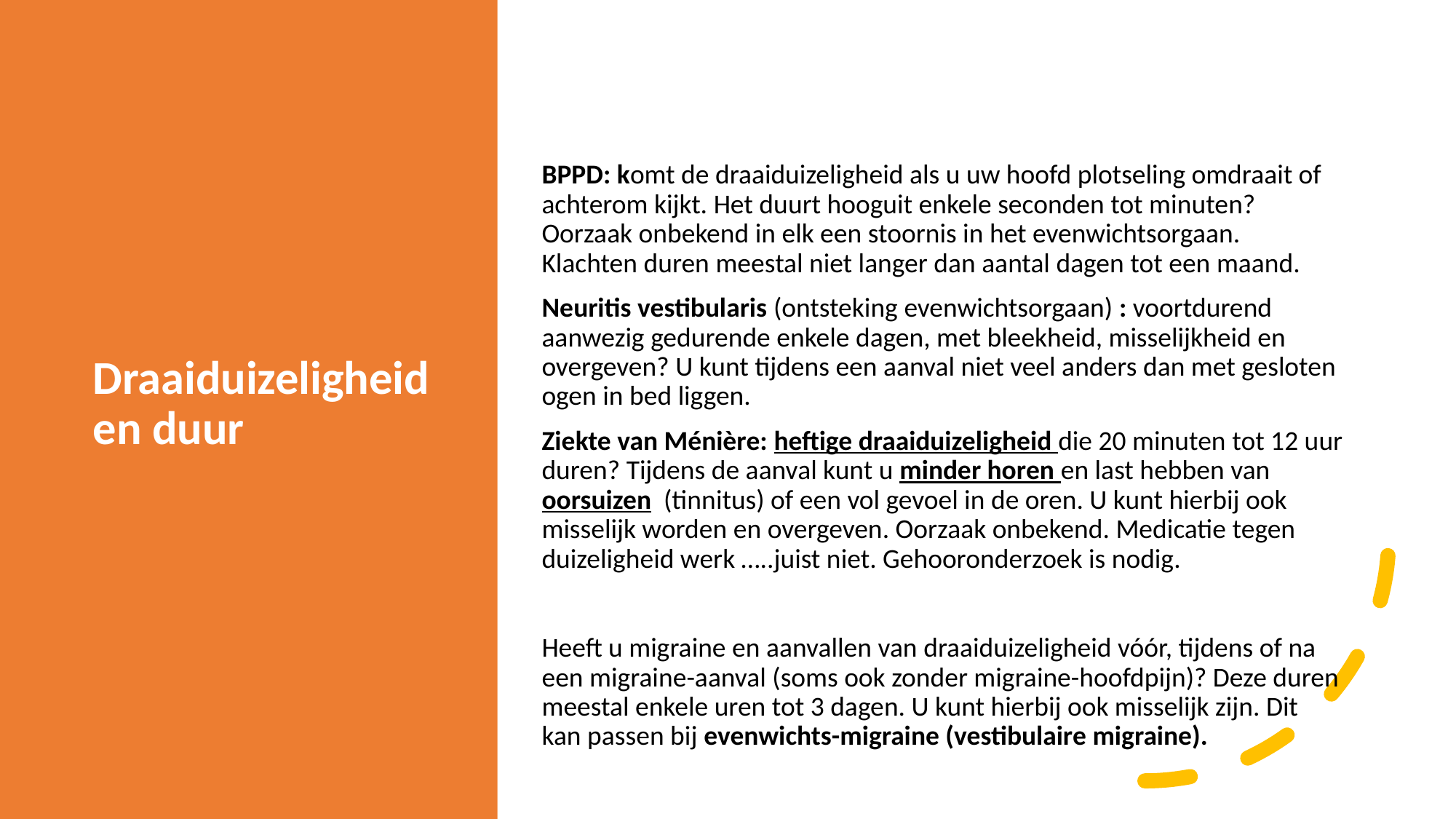

# Draaiduizeligheid en duur
BPPD: komt de draaiduizeligheid als u uw hoofd plotseling omdraait of achterom kijkt. Het duurt hooguit enkele seconden tot minuten? Oorzaak onbekend in elk een stoornis in het evenwichtsorgaan.  Klachten duren meestal niet langer dan aantal dagen tot een maand.
Neuritis vestibularis (ontsteking evenwichtsorgaan) : voortdurend aanwezig gedurende enkele dagen, met bleekheid, misselijkheid en overgeven? U kunt tijdens een aanval niet veel anders dan met gesloten ogen in bed liggen.
Ziekte van Ménière: heftige draaiduizeligheid die 20 minuten tot 12 uur duren? Tijdens de aanval kunt u minder horen en last hebben van oorsuizen  (tinnitus) of een vol gevoel in de oren. U kunt hierbij ook misselijk worden en overgeven. Oorzaak onbekend. Medicatie tegen duizeligheid werk …..juist niet. Gehooronderzoek is nodig.

Heeft u migraine en aanvallen van draaiduizeligheid vóór, tijdens of na een migraine-aanval (soms ook zonder migraine-hoofdpijn)? Deze duren meestal enkele uren tot 3 dagen. U kunt hierbij ook misselijk zijn. Dit kan passen bij evenwichts-migraine (vestibulaire migraine).